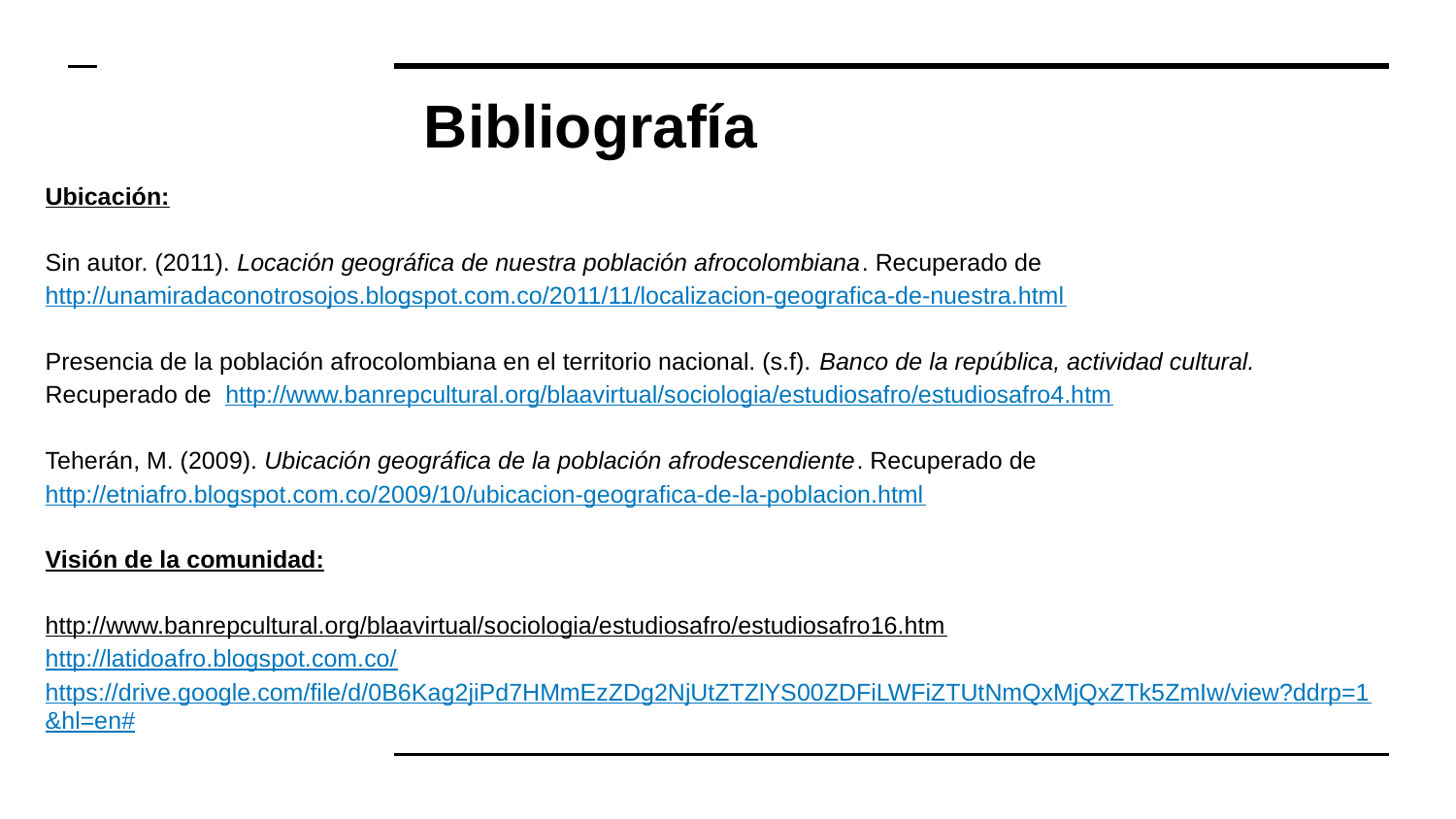

# Bibliografía
Ubicación:
Sin autor. (2011). Locación geográfica de nuestra población afrocolombiana. Recuperado de http://unamiradaconotrosojos.blogspot.com.co/2011/11/localizacion-geografica-de-nuestra.html
Presencia de la población afrocolombiana en el territorio nacional. (s.f). Banco de la república, actividad cultural. Recuperado de  http://www.banrepcultural.org/blaavirtual/sociologia/estudiosafro/estudiosafro4.htm
Teherán, M. (2009). Ubicación geográfica de la población afrodescendiente. Recuperado de http://etniafro.blogspot.com.co/2009/10/ubicacion-geografica-de-la-poblacion.html
Visión de la comunidad:
http://www.banrepcultural.org/blaavirtual/sociologia/estudiosafro/estudiosafro16.htm                                   http://latidoafro.blogspot.com.co/ https://drive.google.com/file/d/0B6Kag2jiPd7HMmEzZDg2NjUtZTZlYS00ZDFiLWFiZTUtNmQxMjQxZTk5ZmIw/view?ddrp=1&hl=en#